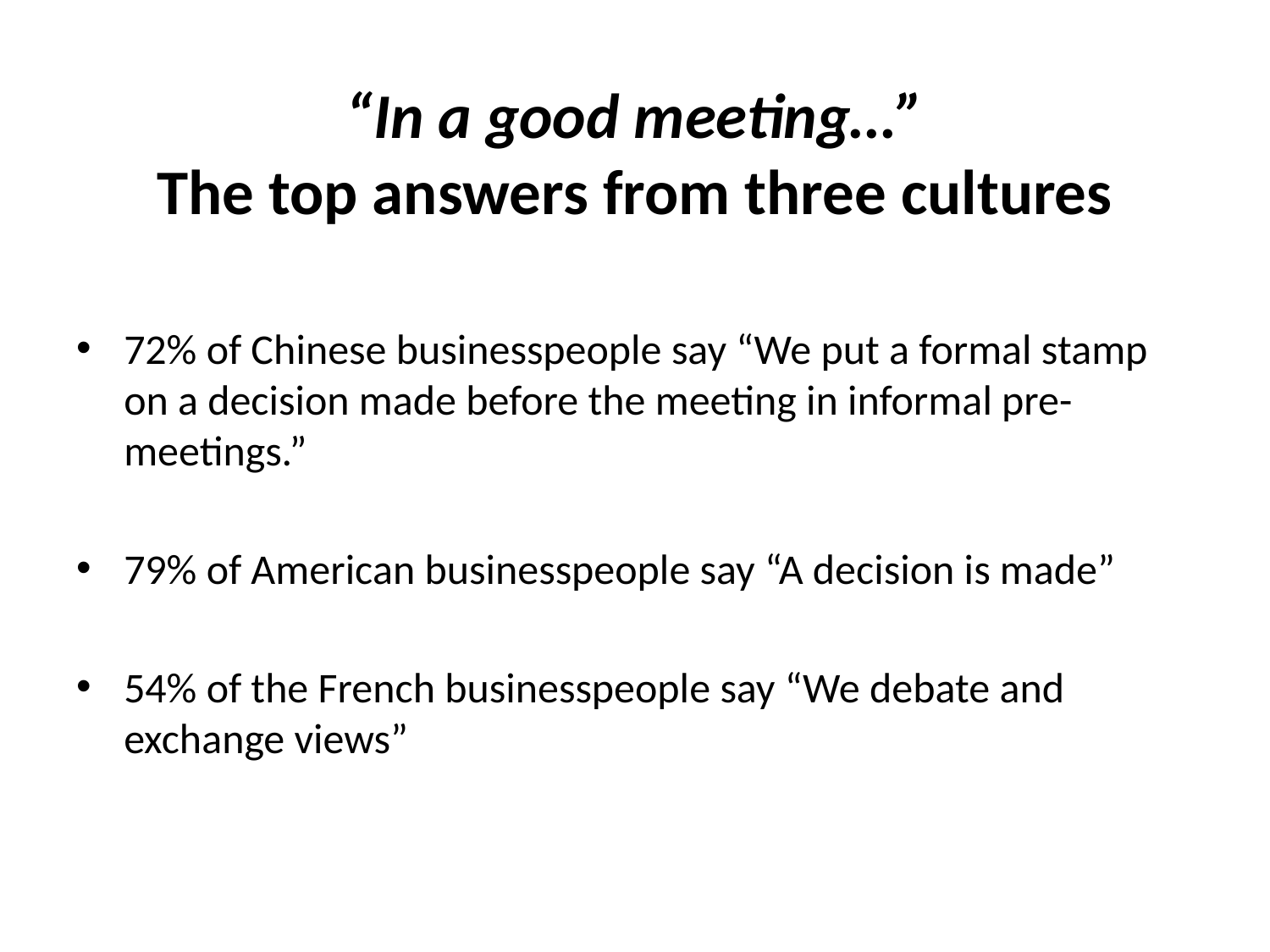

# “In a good meeting…” The top answers from three cultures
72% of Chinese businesspeople say “We put a formal stamp on a decision made before the meeting in informal pre-meetings.”

79% of American businesspeople say “A decision is made”

54% of the French businesspeople say “We debate and exchange views”